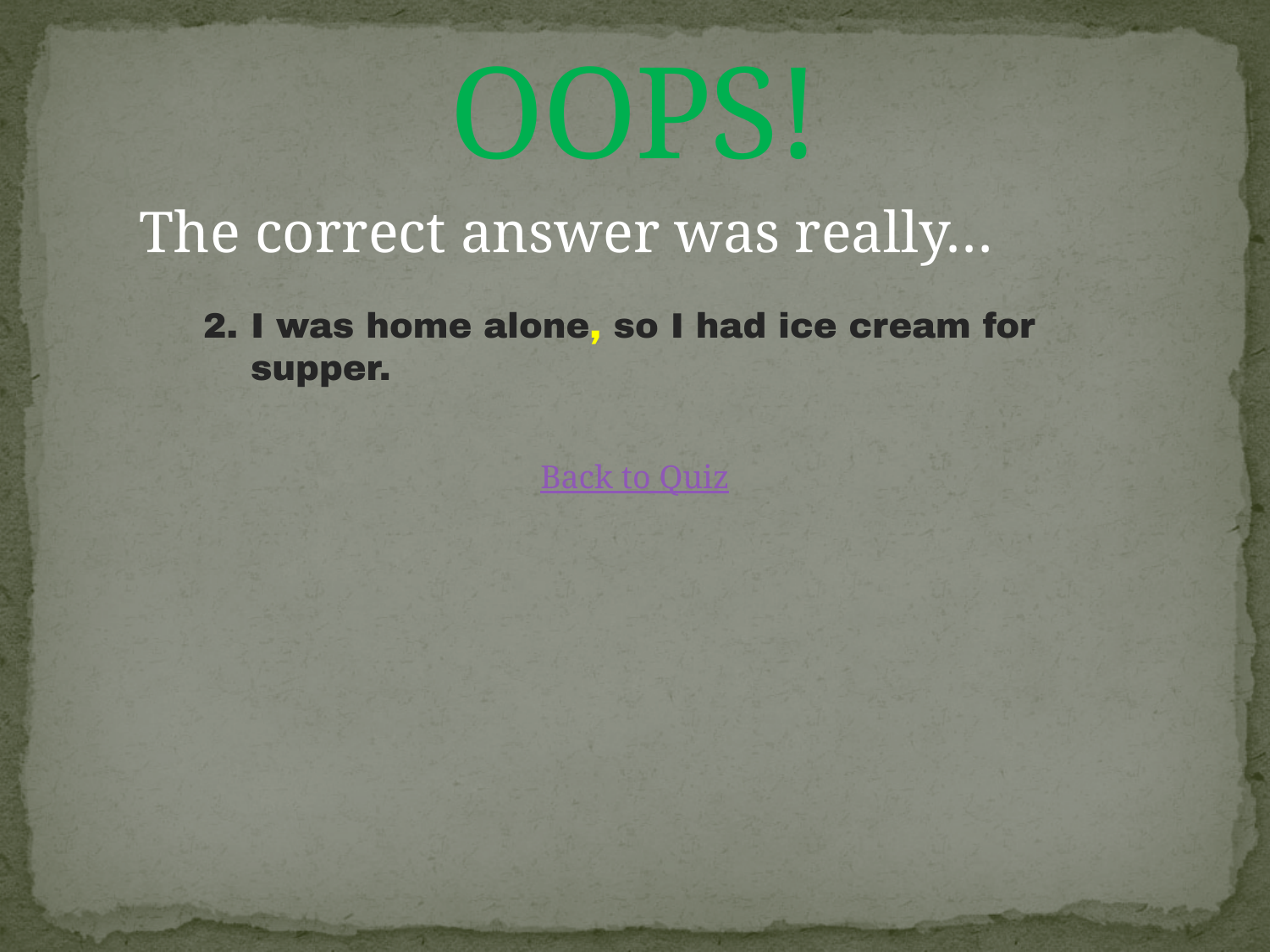

# OOPS!
The correct answer was really…
I was home alone, so I had ice cream for supper.

Back to Quiz